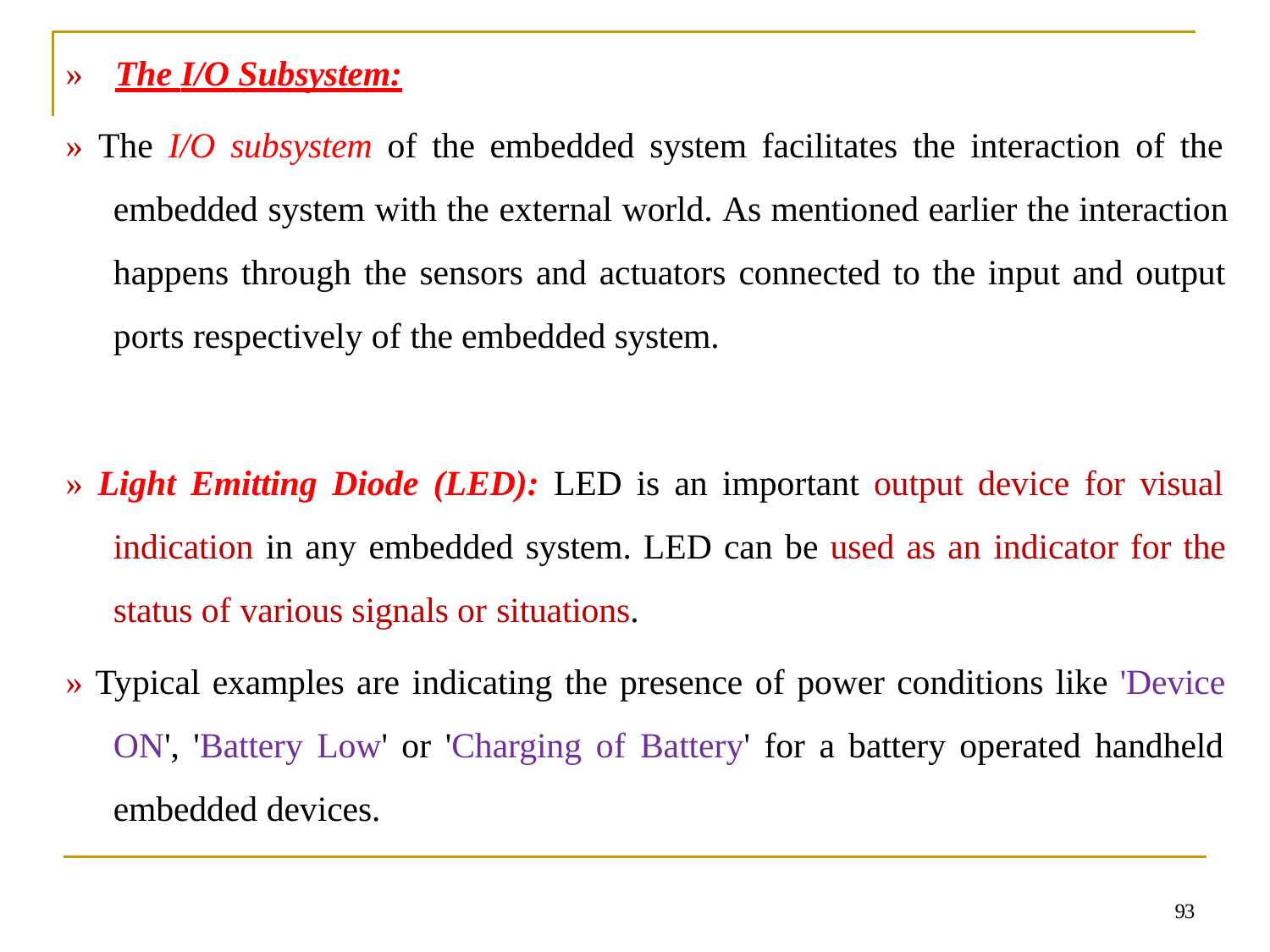

# »	The I/O Subsystem:
» The I/O subsystem of the embedded system facilitates the interaction of the  embedded system with the external world. As mentioned earlier the interaction  happens through the sensors and actuators connected to the input and output  ports respectively of the embedded system.

» Light Emitting Diode (LED): LED is an important output device for visual  indication in any embedded system. LED can be used as an indicator for the  status of various signals or situations.
» Typical examples are indicating the presence of power conditions like 'Device  ON', 'Battery Low' or 'Charging of Battery' for a battery operated handheld  embedded devices.

93